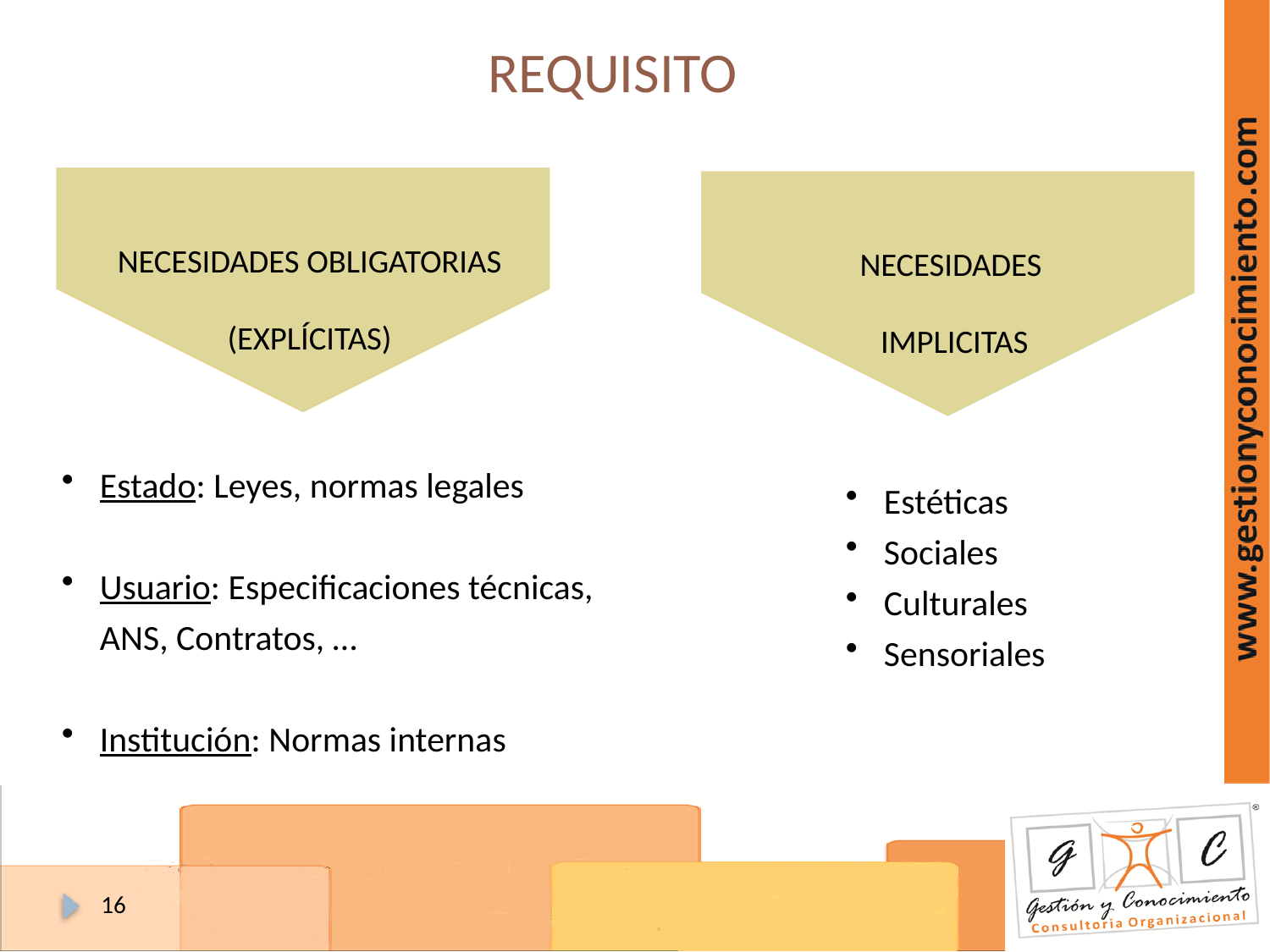

REQUISITO

NECESIDADES OBLIGATORIAS (EXPLÍCITAS)
NECESIDADES
IMPLICITAS

Estado: Leyes, normas legales

Usuario: Especificaciones técnicas, ANS, Contratos, …

Institución: Normas internas
Estéticas
Sociales
Culturales
Sensoriales
16